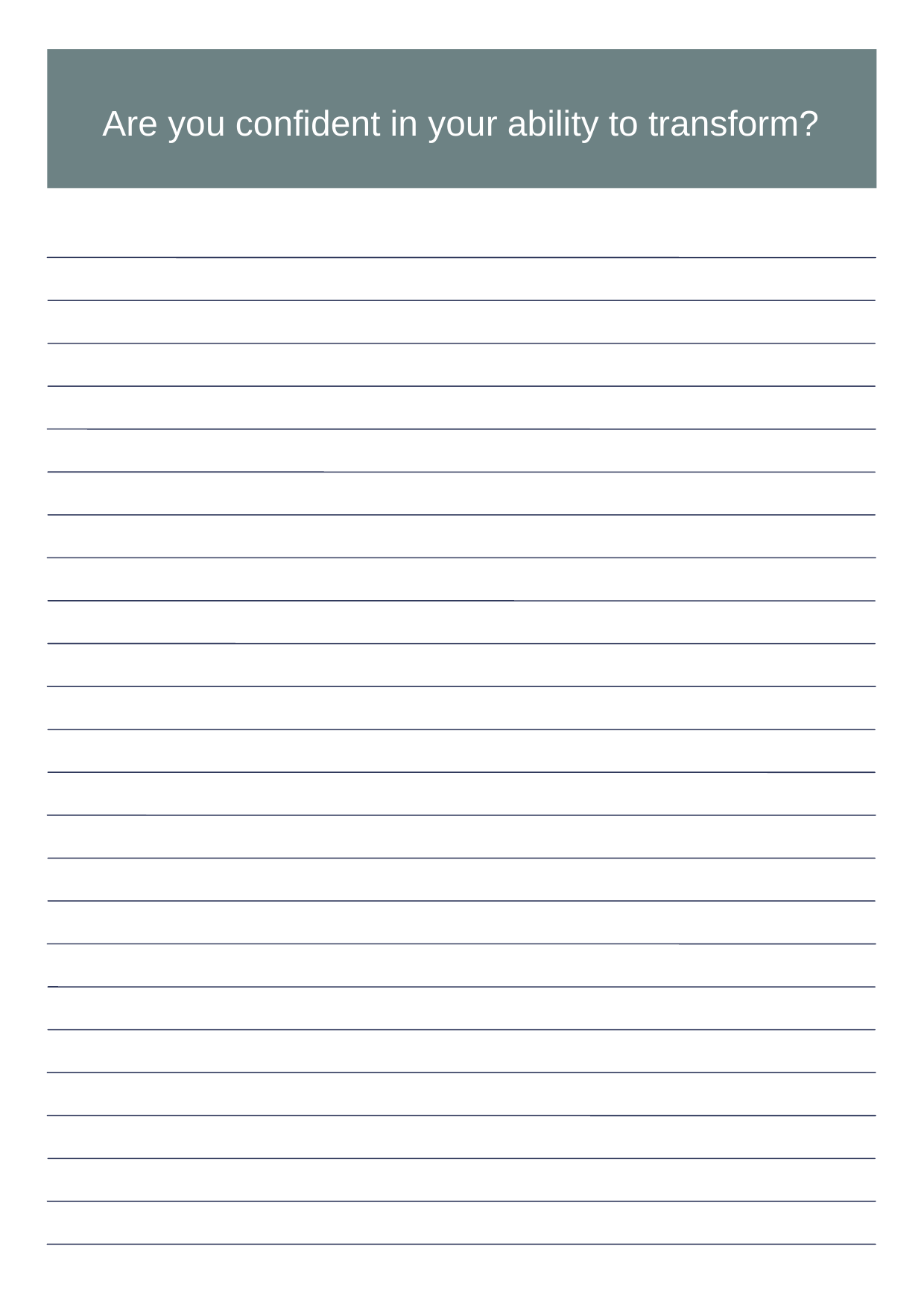

Are you confident in your ability to transform?